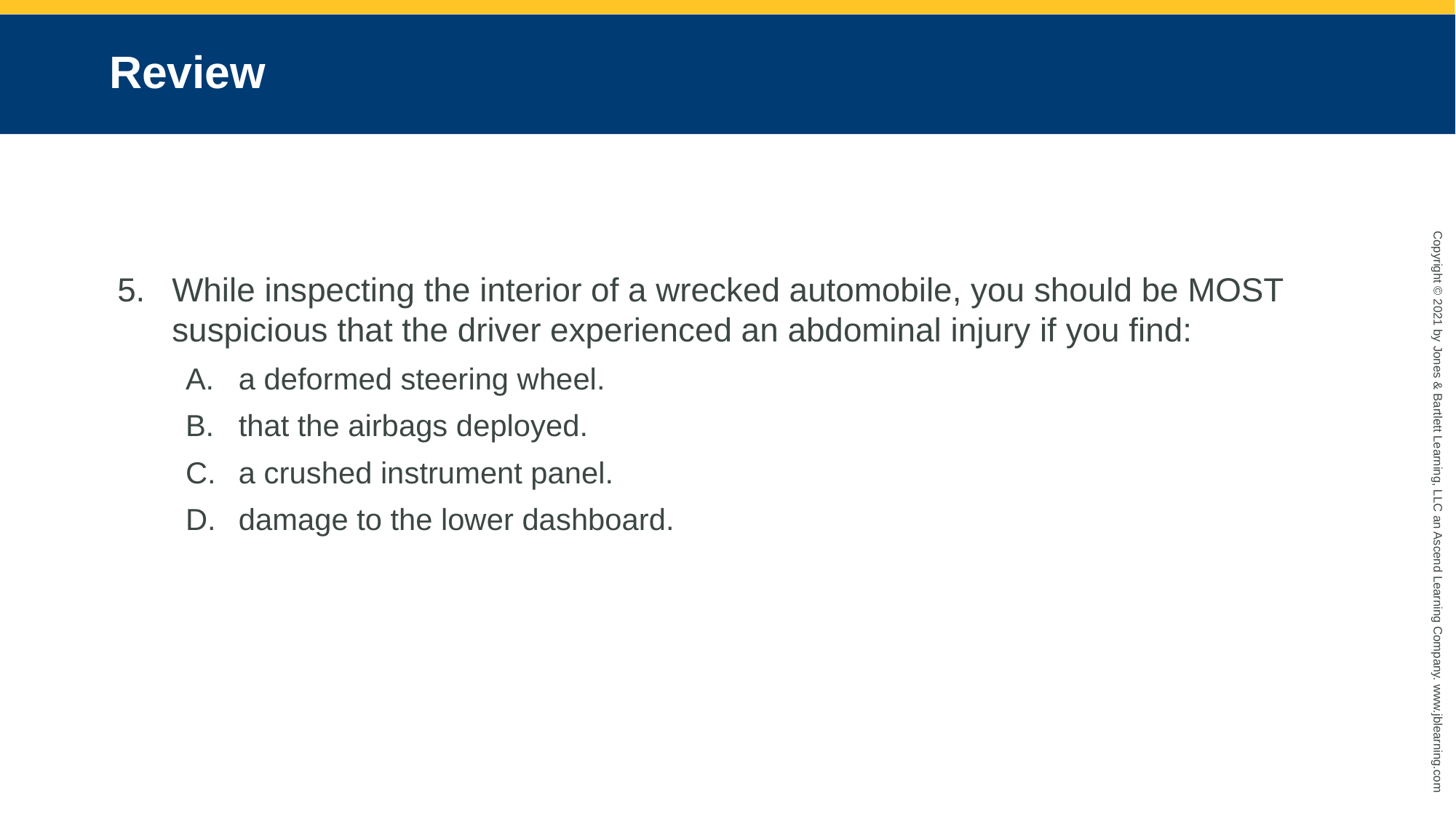

# Review
While inspecting the interior of a wrecked automobile, you should be MOST suspicious that the driver experienced an abdominal injury if you find:
a deformed steering wheel.
that the airbags deployed.
a crushed instrument panel.
damage to the lower dashboard.